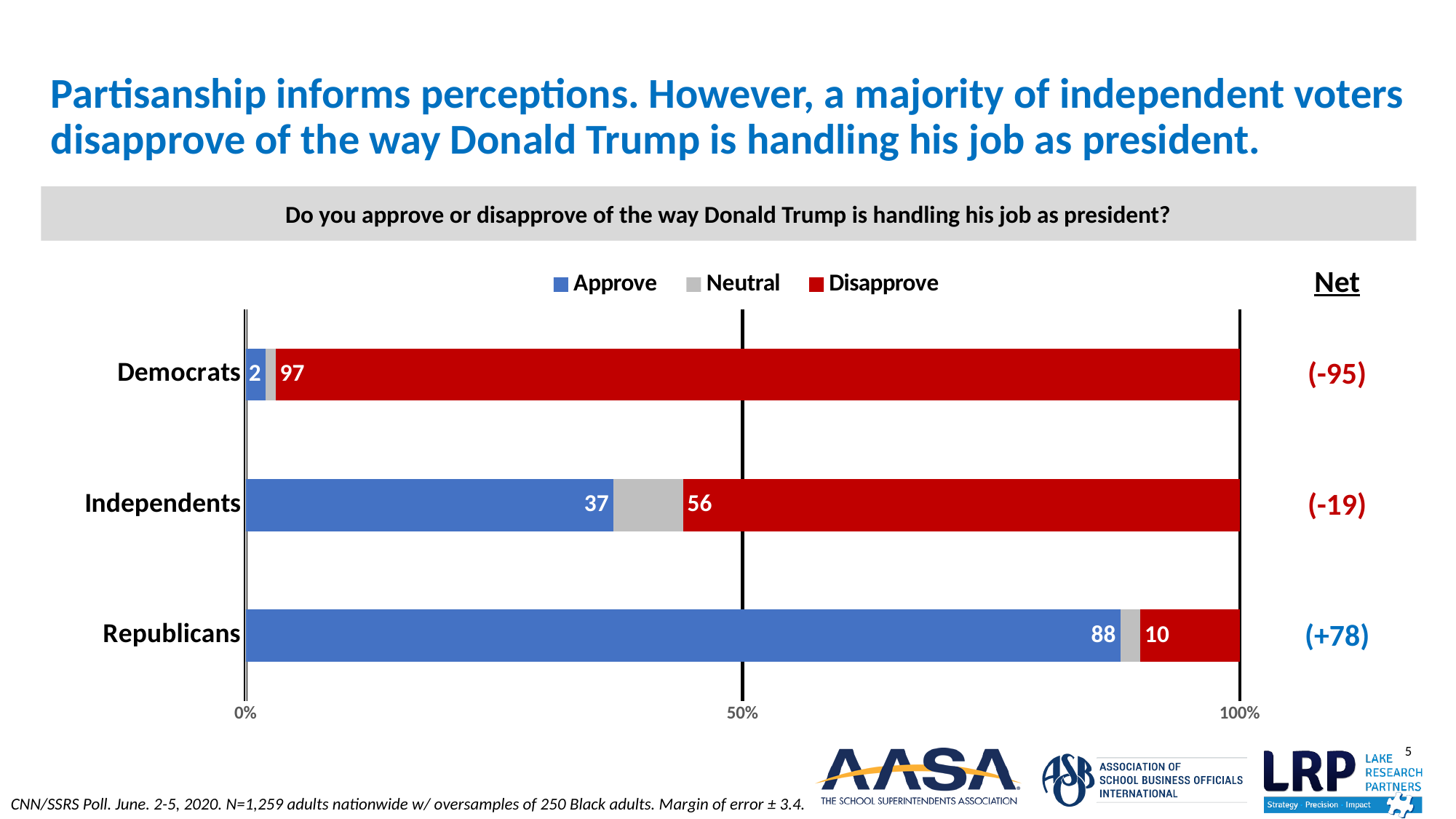

# Partisanship informs perceptions. However, a majority of independent voters disapprove of the way Donald Trump is handling his job as president.
Do you approve or disapprove of the way Donald Trump is handling his job as president?

### Chart

| Category | Approve | Neutral | Disapprove |
|---|---|---|---|
| Republicans | 88.0 | 2.0 | 10.0 |
| Independents | 37.0 | 7.0 | 56.0 |
| Democrats | 2.0 | 1.0 | 97.0 |
| Net |
| --- |
| (-95) |
| (-19) |
| (+78) |
CNN/SSRS Poll. June. 2-5, 2020. N=1,259 adults nationwide w/ oversamples of 250 Black adults. Margin of error ± 3.4.